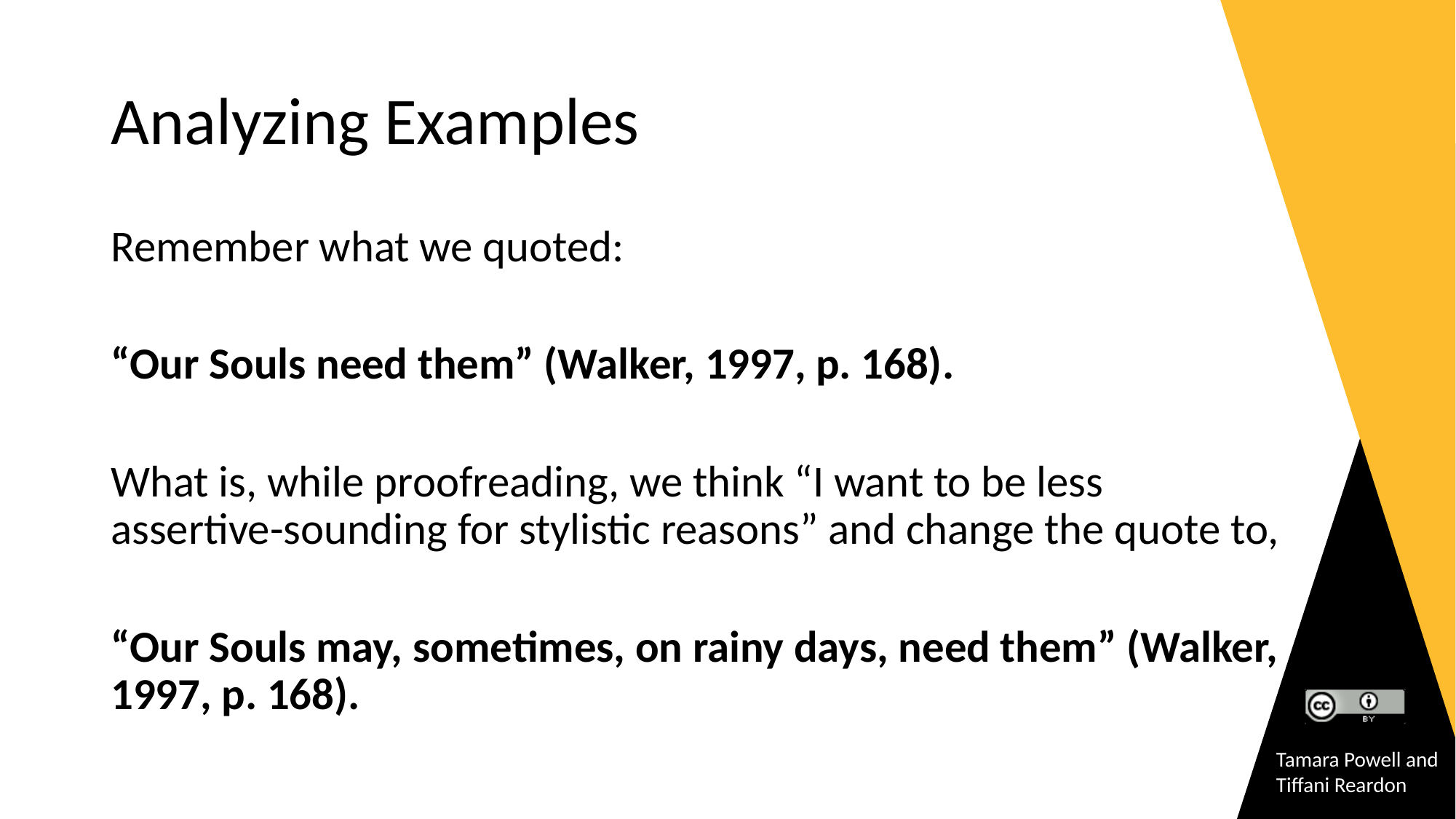

# Analyzing Examples
Remember what we quoted:

“Our Souls need them” (Walker, 1997, p. 168).

What is, while proofreading, we think “I want to be less assertive-sounding for stylistic reasons” and change the quote to,

“Our Souls may, sometimes, on rainy days, need them” (Walker, 1997, p. 168).